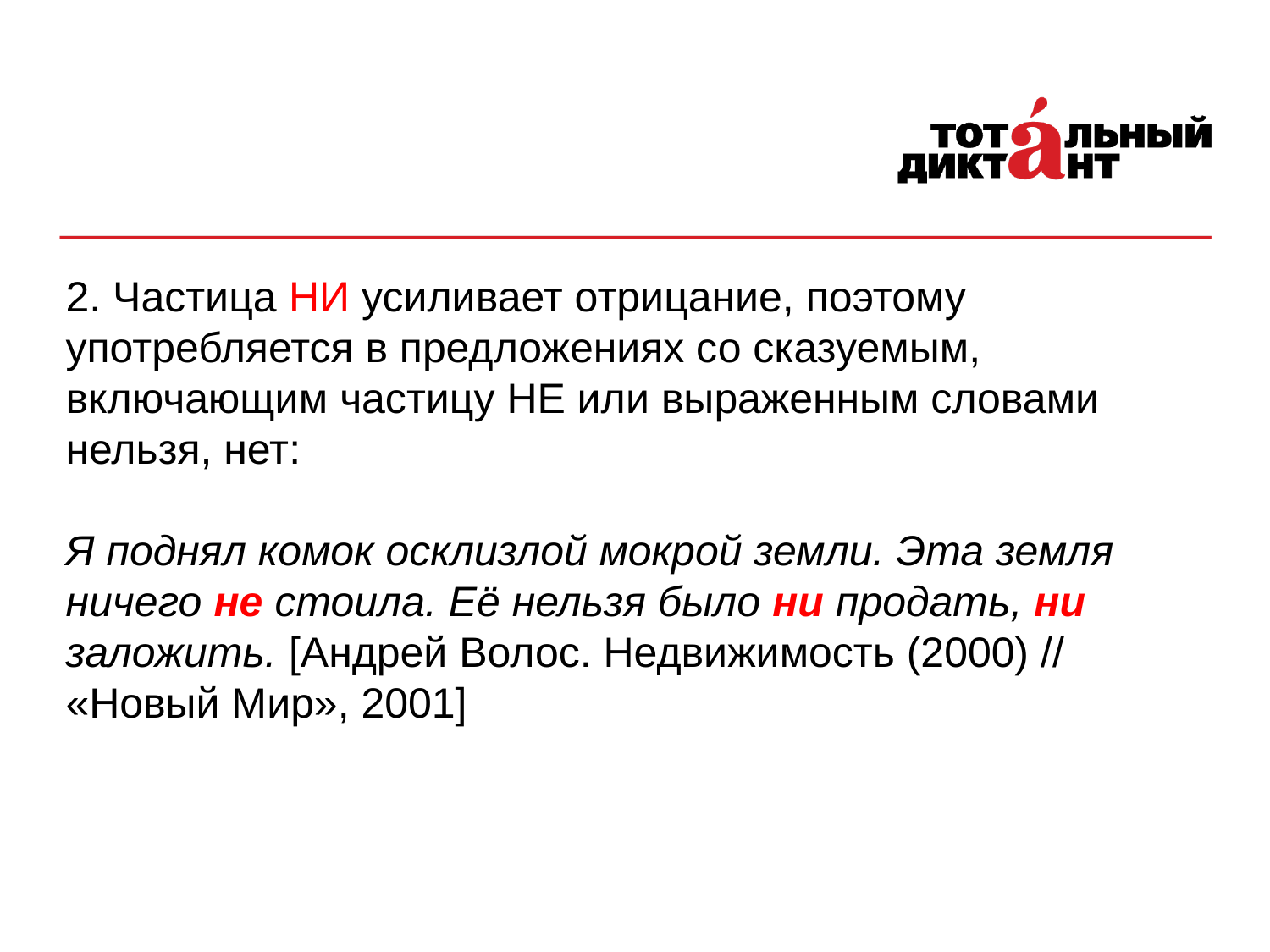

2. Частица НИ усиливает отрицание, поэтому употребляется в предложениях со сказуемым, включающим частицу НЕ или выраженным словами нельзя, нет:

Я поднял комок осклизлой мокрой земли. Эта земля ничего не стоила. Её нельзя было ни продать, ни заложить. [Андрей Волос. Недвижимость (2000) // «Новый Мир», 2001]